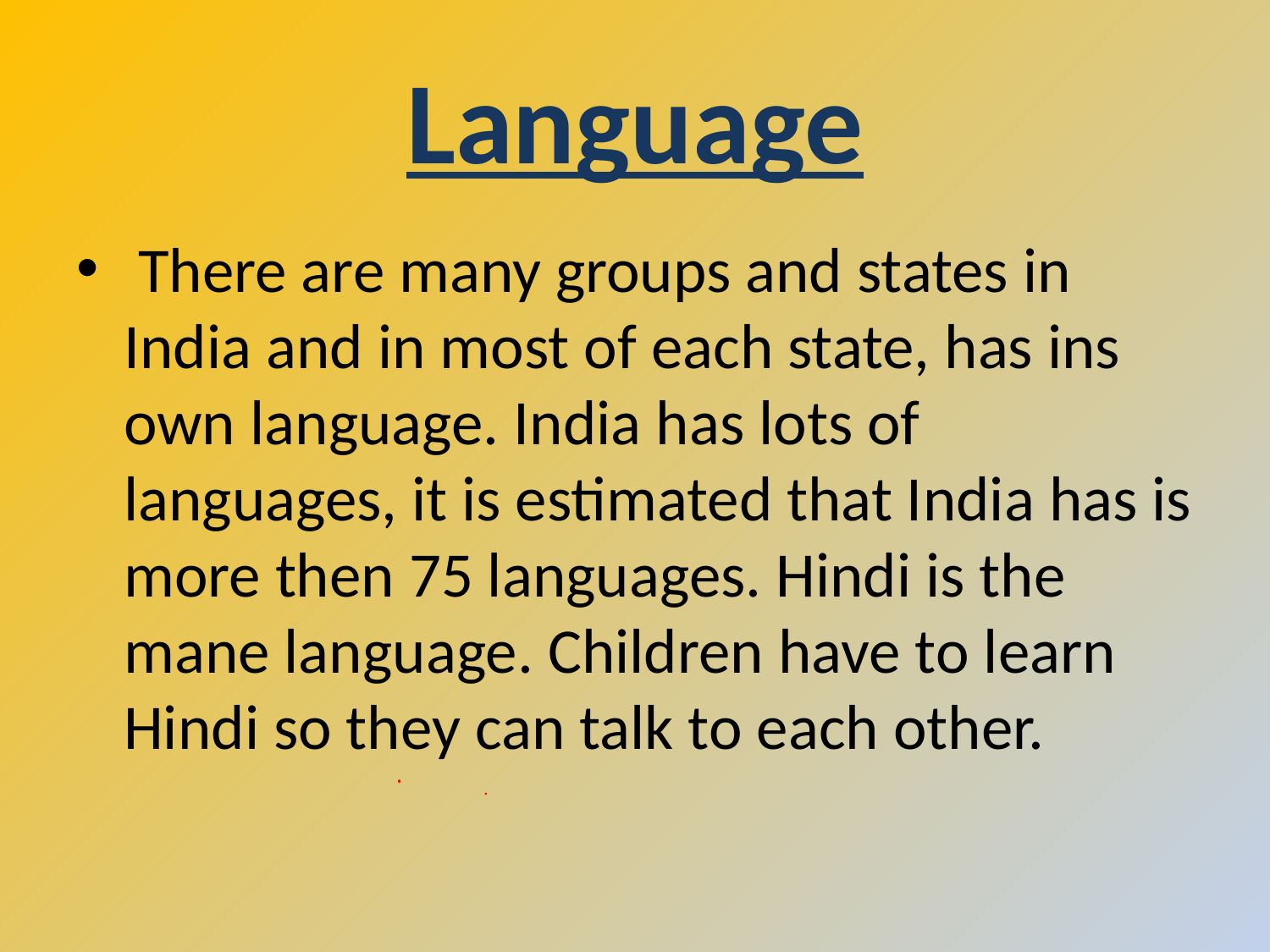

# Language
 There are many groups and states in India and in most of each state, has ins own language. India has lots of languages, it is estimated that India has is more then 75 languages. Hindi is the mane language. Children have to learn Hindi so they can talk to each other.